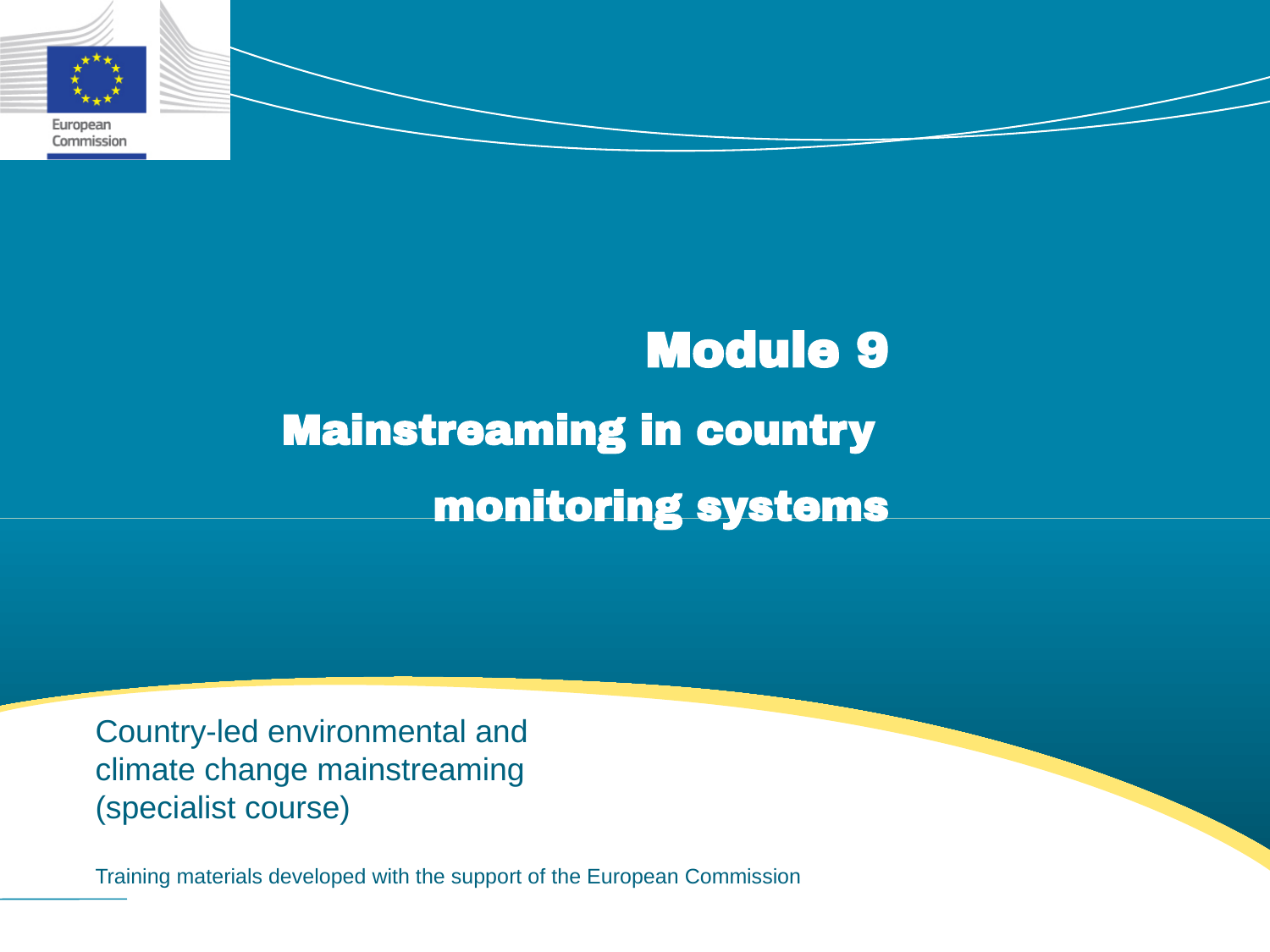

# Module 9 Mainstreaming in country monitoring systems
Country-led environmental and climate change mainstreaming (specialist course)
Training materials developed with the support of the European Commission